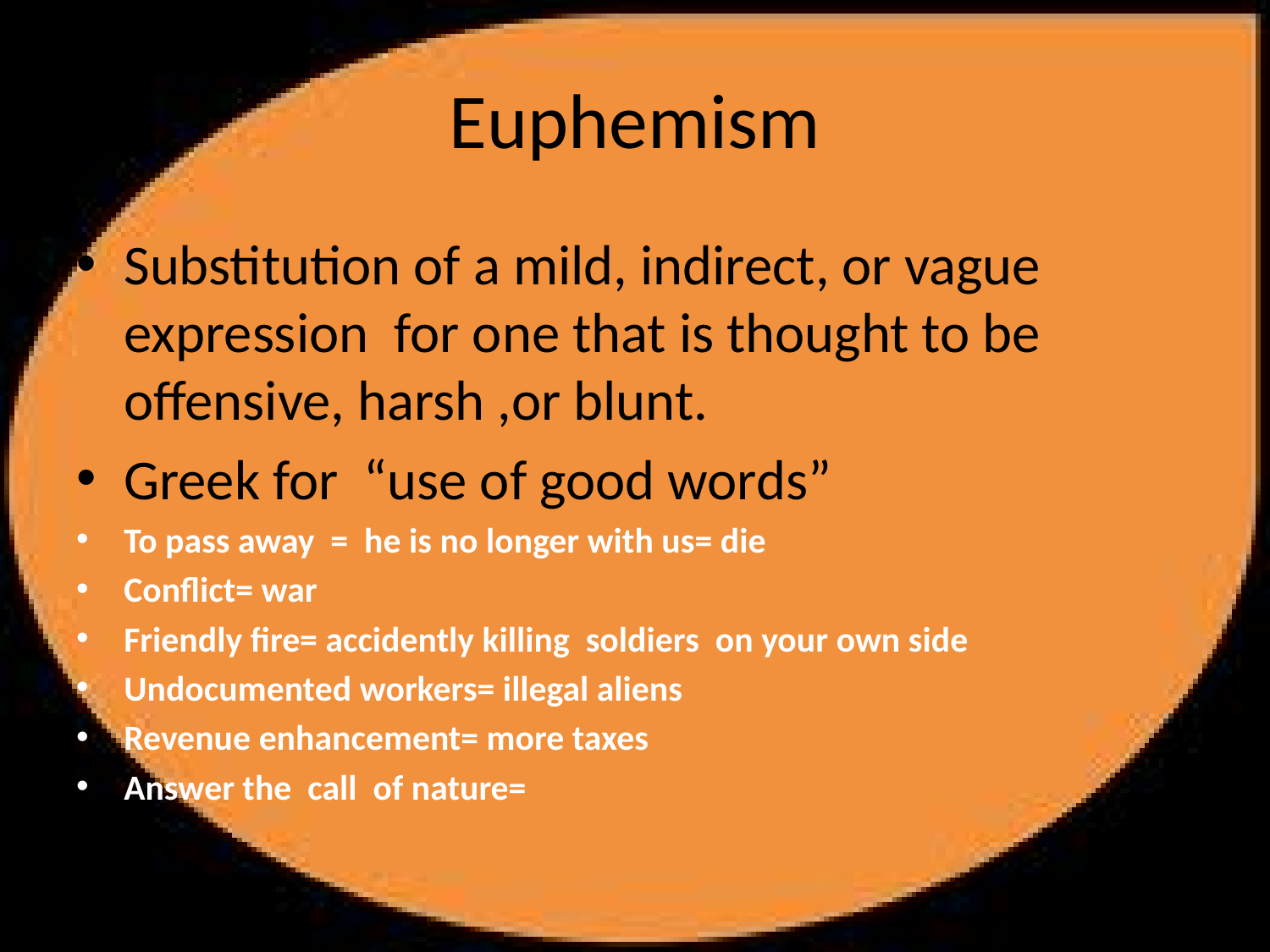

# Euphemism
Substitution of a mild, indirect, or vague expression  for one that is thought to be offensive, harsh ,or blunt.
Greek for  “use of good words”
To pass away  =  he is no longer with us= die
Conflict= war
Friendly fire= accidently killing  soldiers  on your own side
Undocumented workers= illegal aliens
Revenue enhancement= more taxes
Answer the  call  of nature=